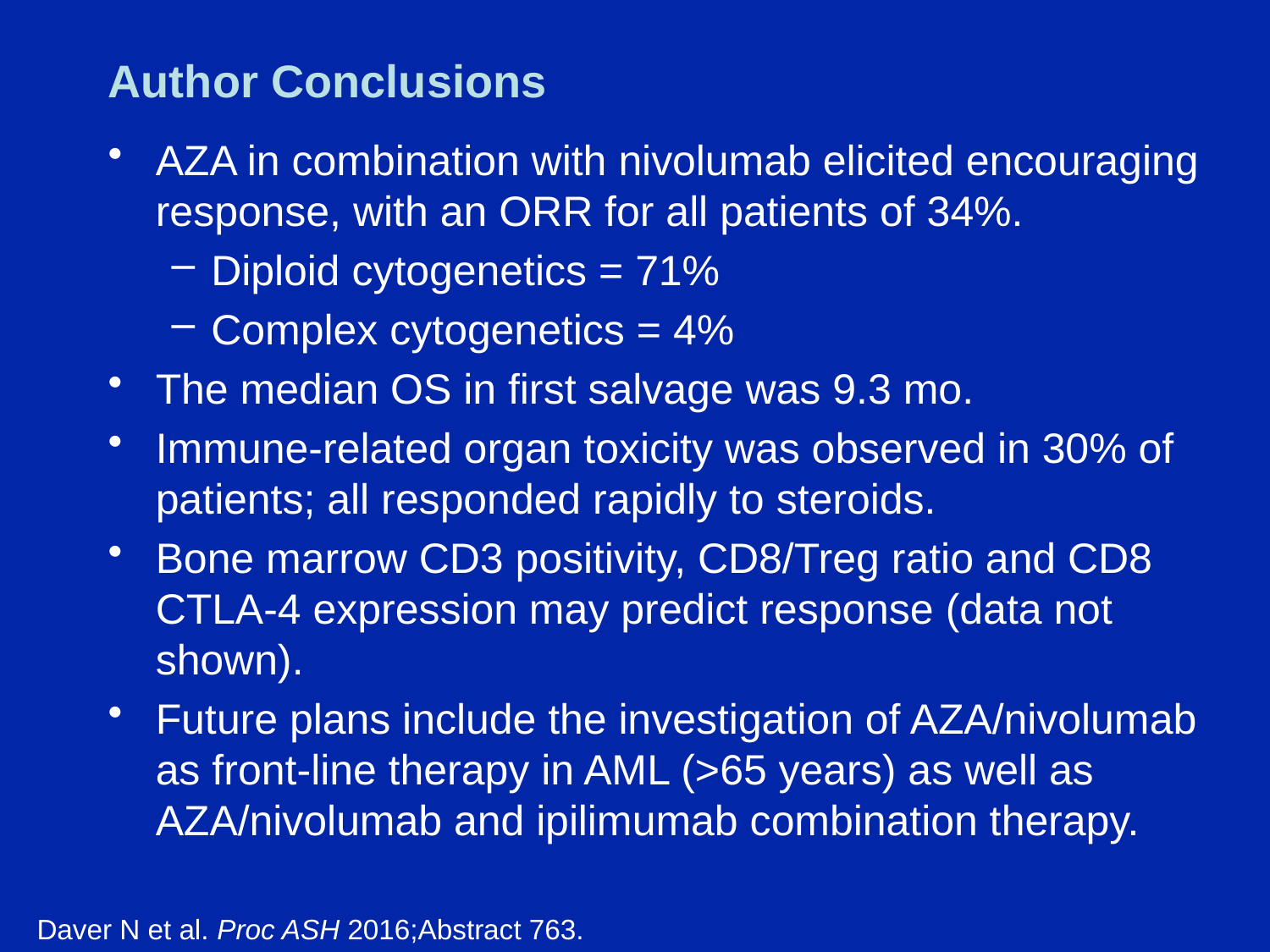

# Author Conclusions
AZA in combination with nivolumab elicited encouraging response, with an ORR for all patients of 34%.
Diploid cytogenetics = 71%
Complex cytogenetics = 4%
The median OS in first salvage was 9.3 mo.
Immune-related organ toxicity was observed in 30% of patients; all responded rapidly to steroids.
Bone marrow CD3 positivity, CD8/Treg ratio and CD8 CTLA-4 expression may predict response (data not shown).
Future plans include the investigation of AZA/nivolumab as front-line therapy in AML (>65 years) as well as AZA/nivolumab and ipilimumab combination therapy.
Daver N et al. Proc ASH 2016;Abstract 763.